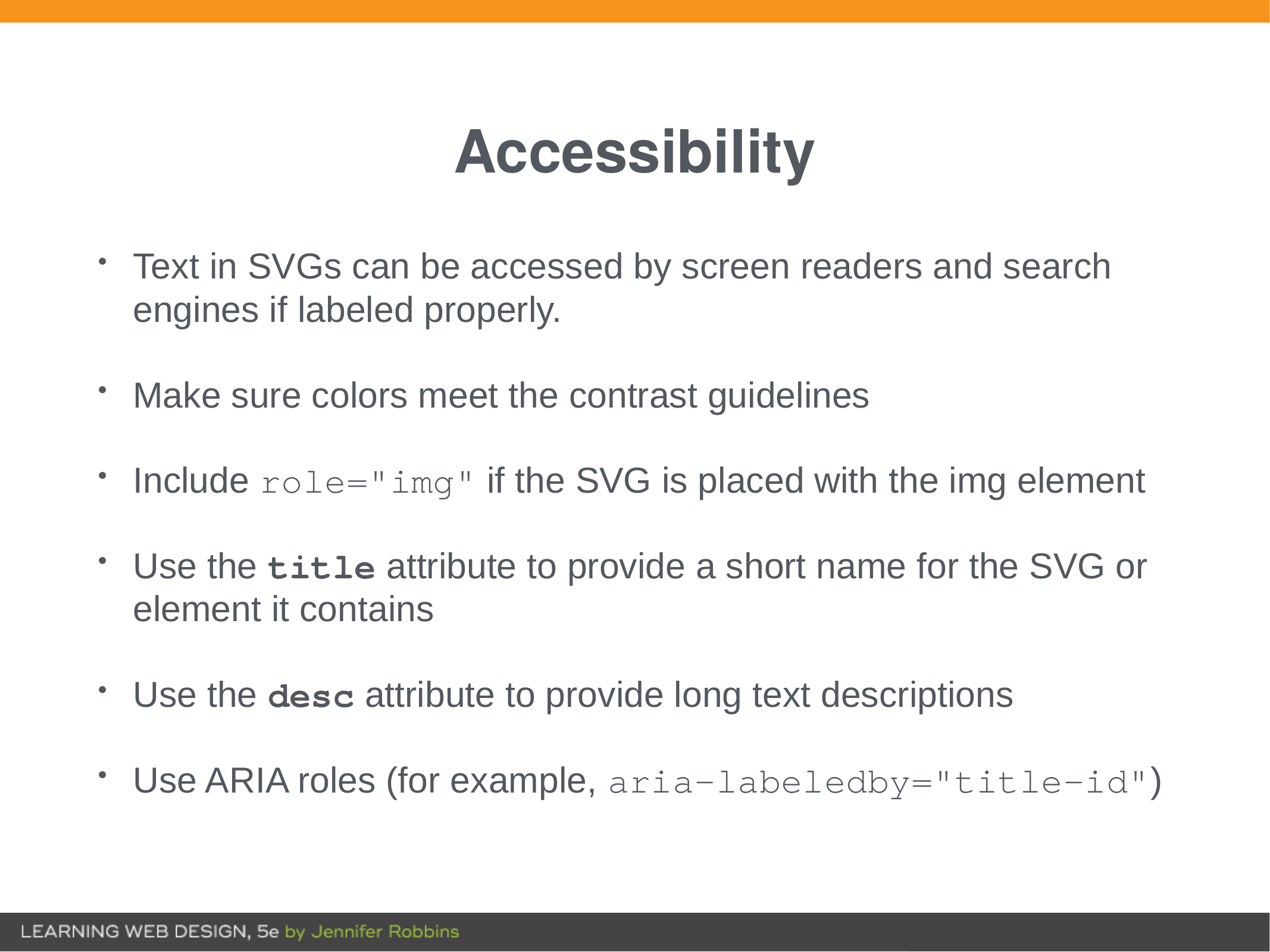

# Accessibility
Text in SVGs can be accessed by screen readers and search engines if labeled properly.
Make sure colors meet the contrast guidelines
Include role="img" if the SVG is placed with the img element
Use the title attribute to provide a short name for the SVG or element it contains
Use the desc attribute to provide long text descriptions
Use ARIA roles (for example, aria-labeledby="title-id")